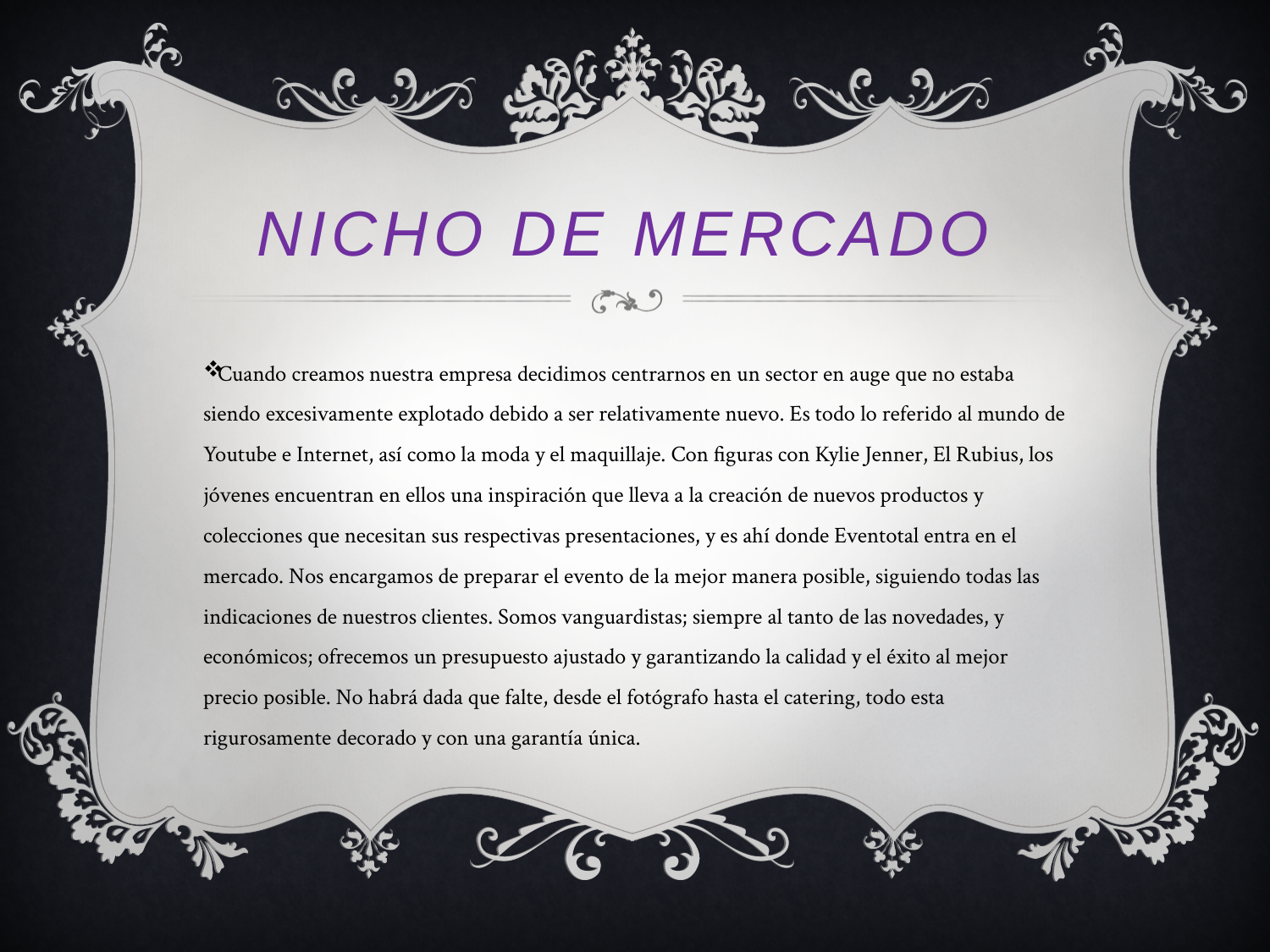

# Nicho de mercado
Cuando creamos nuestra empresa decidimos centrarnos en un sector en auge que no estaba siendo excesivamente explotado debido a ser relativamente nuevo. Es todo lo referido al mundo de Youtube e Internet, así como la moda y el maquillaje. Con figuras con Kylie Jenner, El Rubius, los jóvenes encuentran en ellos una inspiración que lleva a la creación de nuevos productos y colecciones que necesitan sus respectivas presentaciones, y es ahí donde Eventotal entra en el mercado. Nos encargamos de preparar el evento de la mejor manera posible, siguiendo todas las indicaciones de nuestros clientes. Somos vanguardistas; siempre al tanto de las novedades, y económicos; ofrecemos un presupuesto ajustado y garantizando la calidad y el éxito al mejor precio posible. No habrá dada que falte, desde el fotógrafo hasta el catering, todo esta rigurosamente decorado y con una garantía única.